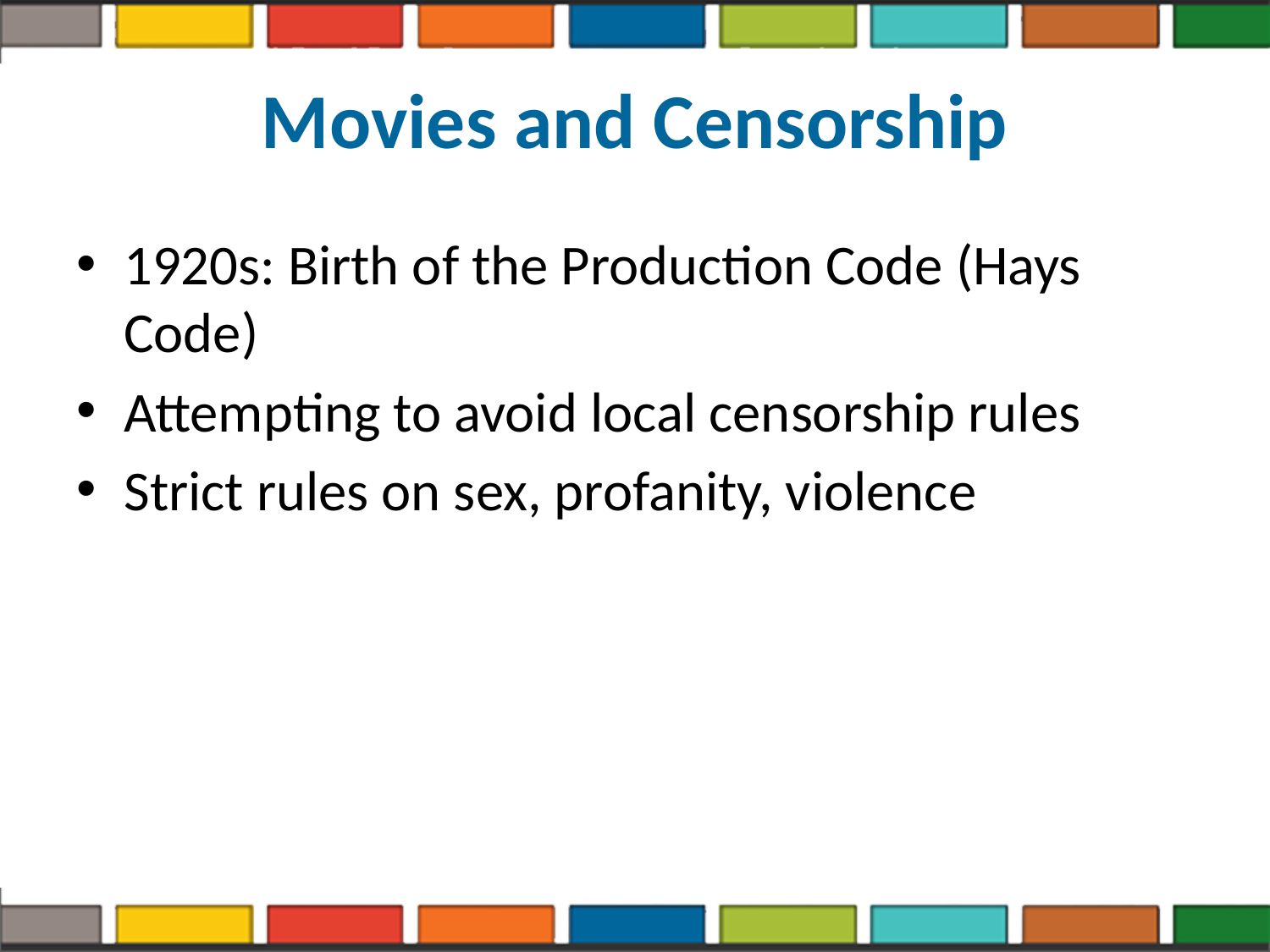

# Movies and Censorship
1920s: Birth of the Production Code (Hays Code)
Attempting to avoid local censorship rules
Strict rules on sex, profanity, violence